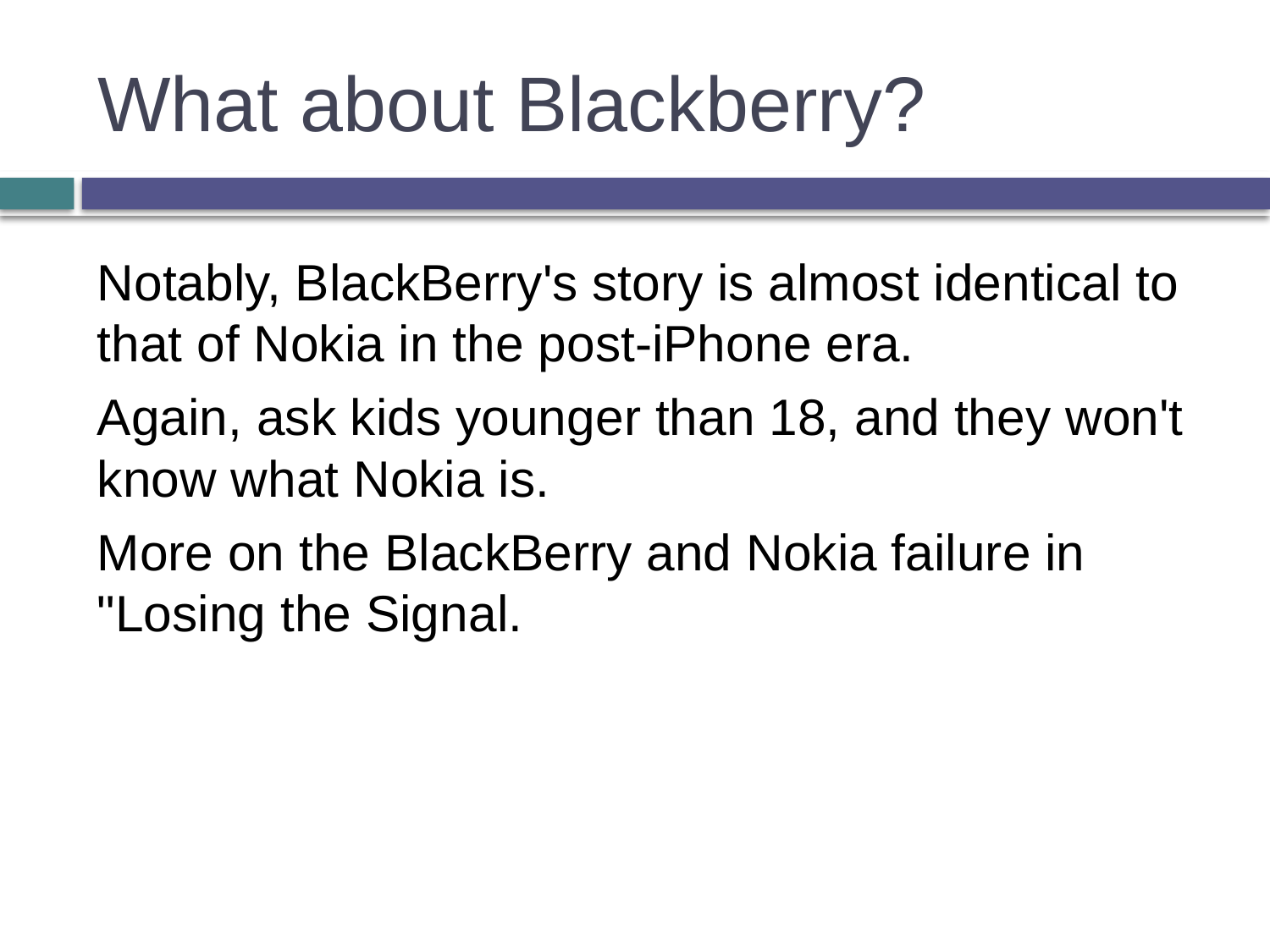

# What about Blackberry?
Notably, BlackBerry's story is almost identical to that of Nokia in the post-iPhone era.
Again, ask kids younger than 18, and they won't know what Nokia is.
More on the BlackBerry and Nokia failure in "Losing the Signal.